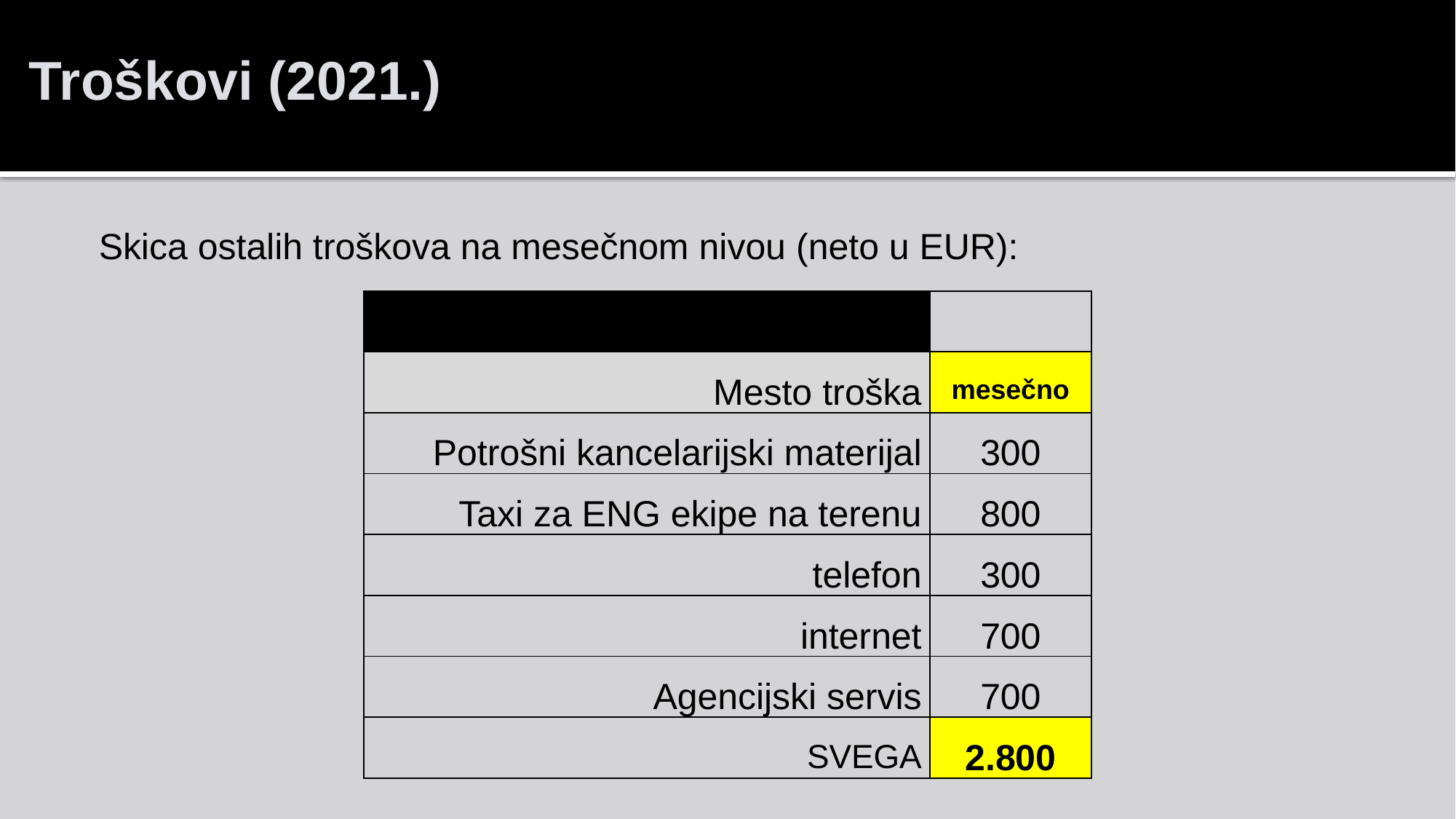

Troškovi (2021.)

Skica ostalih troškova na mesečnom nivou (neto u EUR):

| Tekući troškovi |  |
| --- | --- |
| Mesto troška | mesečno |
| Potrošni kancelarijski materijal | 300 |
| Taxi za ENG ekipe na terenu | 800 |
| telefon | 300 |
| internet | 700 |
| Agencijski servis | 700 |
| SVEGA | 2.800 |